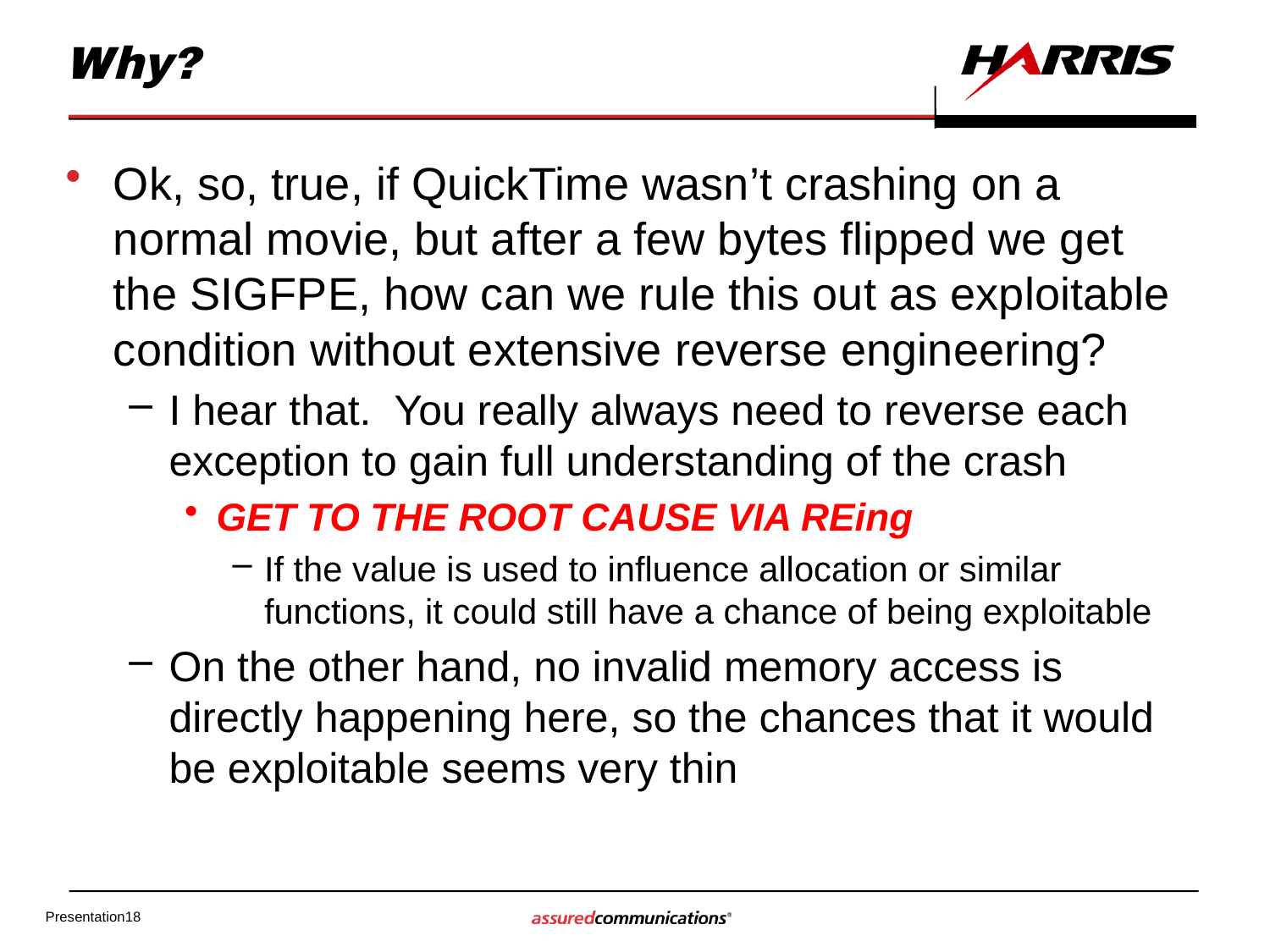

# Why?
Ok, so, true, if QuickTime wasn’t crashing on a normal movie, but after a few bytes flipped we get the SIGFPE, how can we rule this out as exploitable condition without extensive reverse engineering?
I hear that.  You really always need to reverse each exception to gain full understanding of the crash
GET TO THE ROOT CAUSE VIA REing
If the value is used to influence allocation or similar functions, it could still have a chance of being exploitable
On the other hand, no invalid memory access is directly happening here, so the chances that it would be exploitable seems very thin